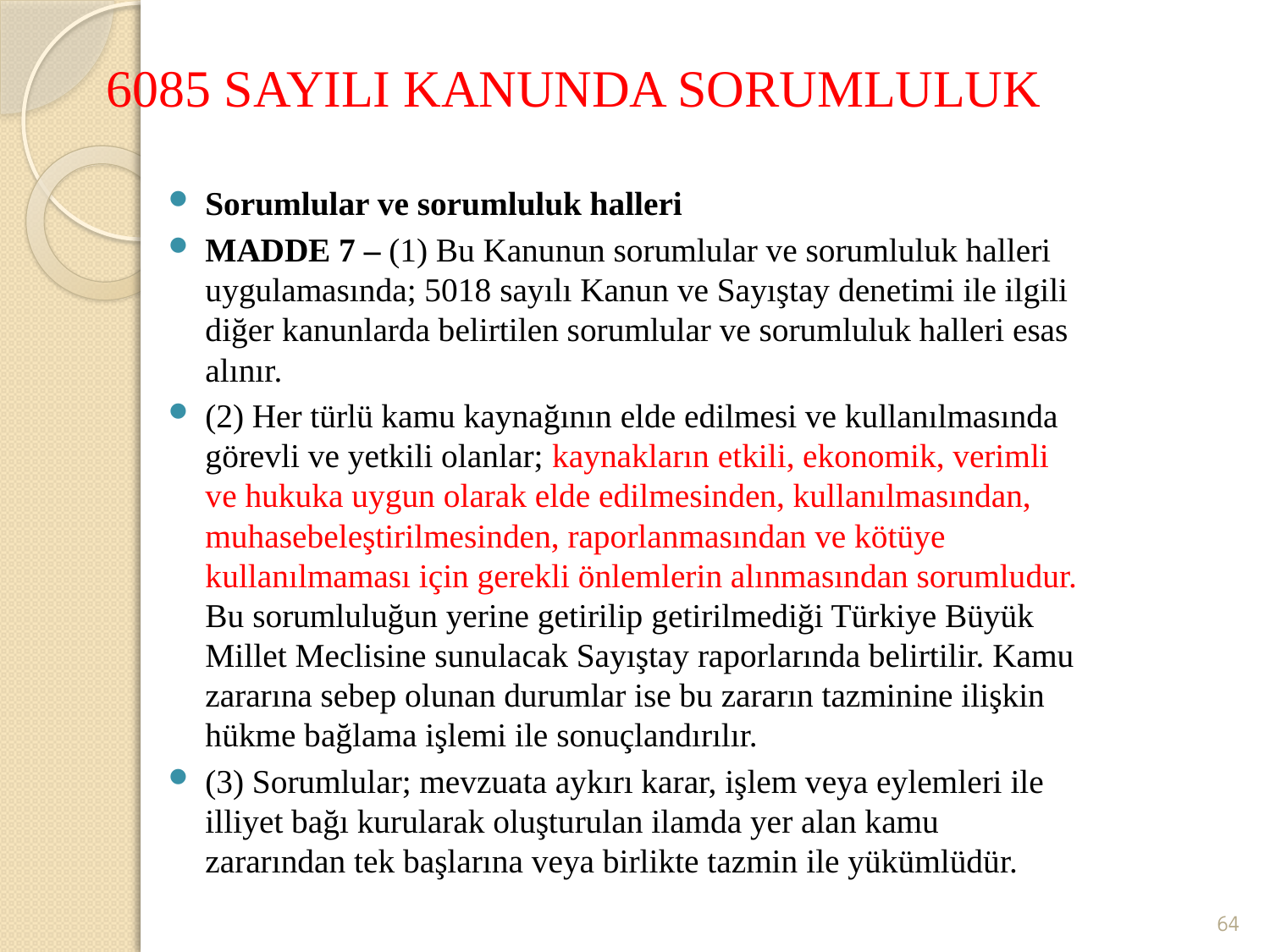

# 6085 SAYILI KANUNDA SORUMLULUK
Sorumlular ve sorumluluk halleri
MADDE 7 – (1) Bu Kanunun sorumlular ve sorumluluk halleri uygulamasında; 5018 sayılı Kanun ve Sayıştay denetimi ile ilgili diğer kanunlarda belirtilen sorumlular ve sorumluluk halleri esas alınır.
(2) Her türlü kamu kaynağının elde edilmesi ve kullanılmasında görevli ve yetkili olanlar; kaynakların etkili, ekonomik, verimli ve hukuka uygun olarak elde edilmesinden, kullanılmasından, muhasebeleştirilmesinden, raporlanmasından ve kötüye kullanılmaması için gerekli önlemlerin alınmasından sorumludur. Bu sorumluluğun yerine getirilip getirilmediği Türkiye Büyük Millet Meclisine sunulacak Sayıştay raporlarında belirtilir. Kamu zararına sebep olunan durumlar ise bu zararın tazminine ilişkin hükme bağlama işlemi ile sonuçlandırılır.
(3) Sorumlular; mevzuata aykırı karar, işlem veya eylemleri ile illiyet bağı kurularak oluşturulan ilamda yer alan kamu zararından tek başlarına veya birlikte tazmin ile yükümlüdür.
64